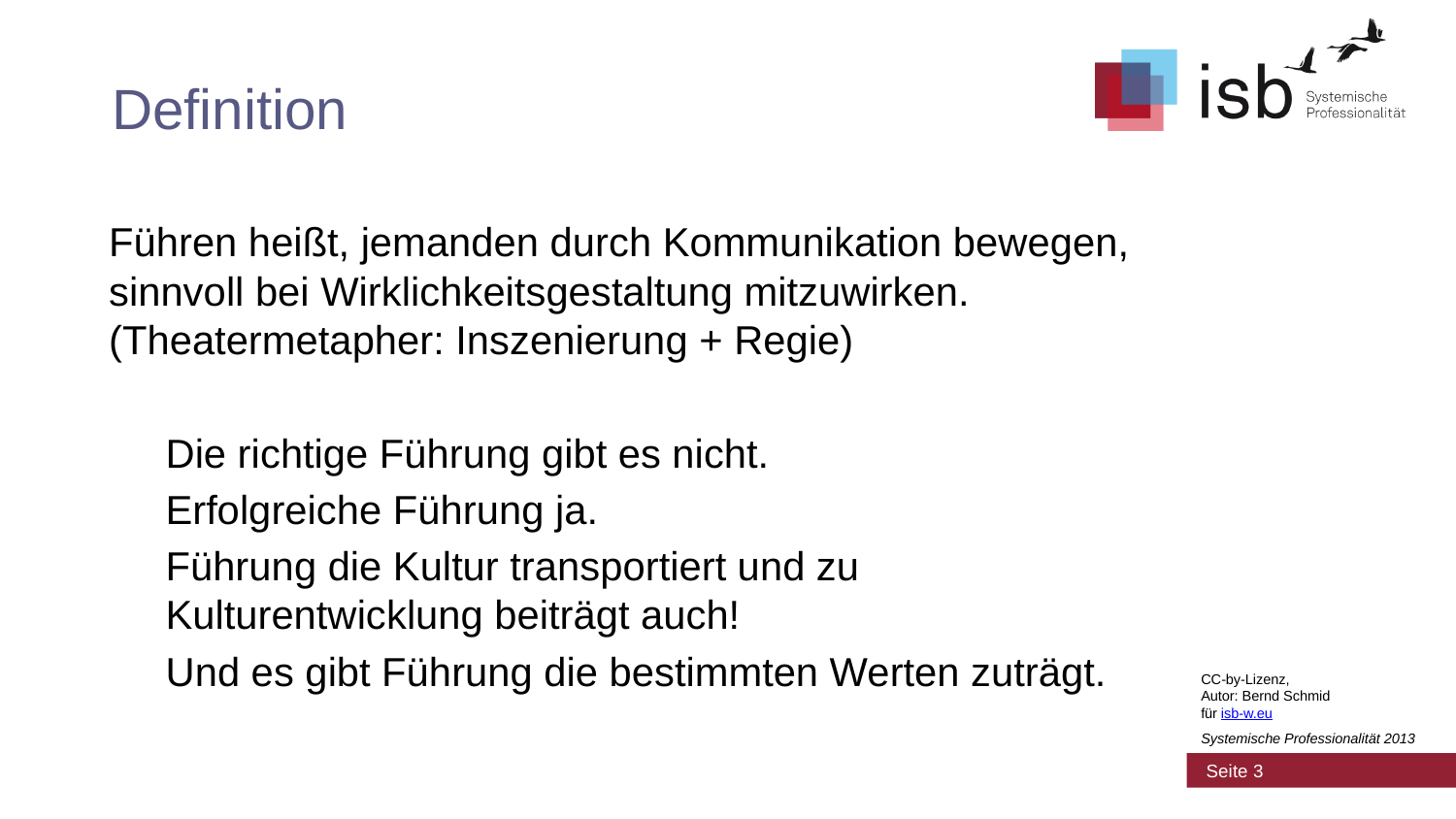

# Definition
Führen heißt, jemanden durch Kommunikation bewegen, sinnvoll bei Wirklichkeitsgestaltung mitzuwirken. (Theatermetapher: Inszenierung + Regie)

Die richtige Führung gibt es nicht.
Erfolgreiche Führung ja.
Führung die Kultur transportiert und zu Kulturentwicklung beiträgt auch!
Und es gibt Führung die bestimmten Werten zuträgt.

CC-by-Lizenz,
Autor: Bernd Schmid
für isb-w.eu
Systemische Professionalität 2013
 Seite 3